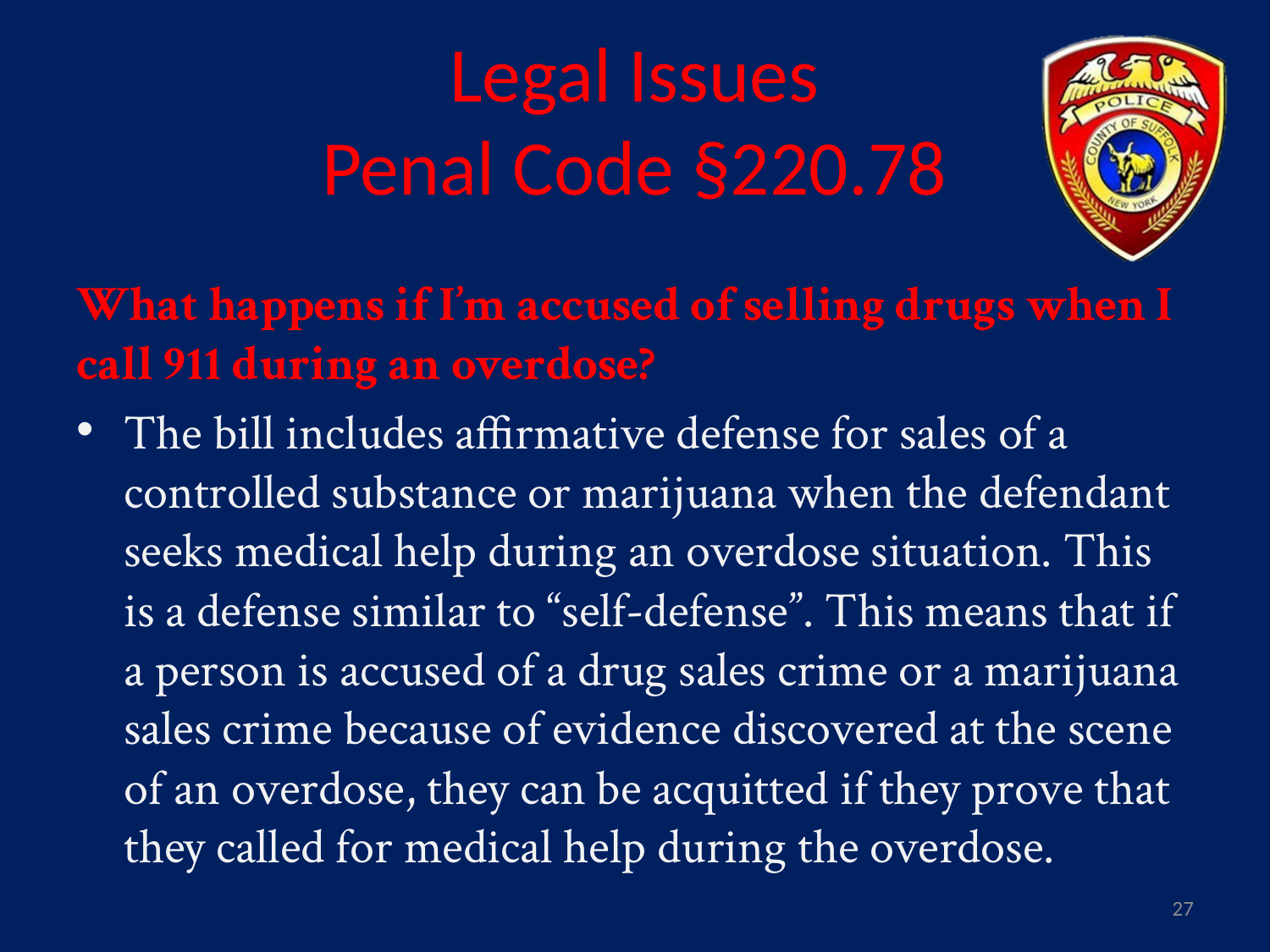

# Legal Issues Penal Code §220.78
What happens if I’m accused of selling drugs when I call 911 during an overdose?
The bill includes affirmative defense for sales of a controlled substance or marijuana when the defendant seeks medical help during an overdose situation. This is a defense similar to “self-defense”. This means that if a person is accused of a drug sales crime or a marijuana sales crime because of evidence discovered at the scene of an overdose, they can be acquitted if they prove that they called for medical help during the overdose.

27